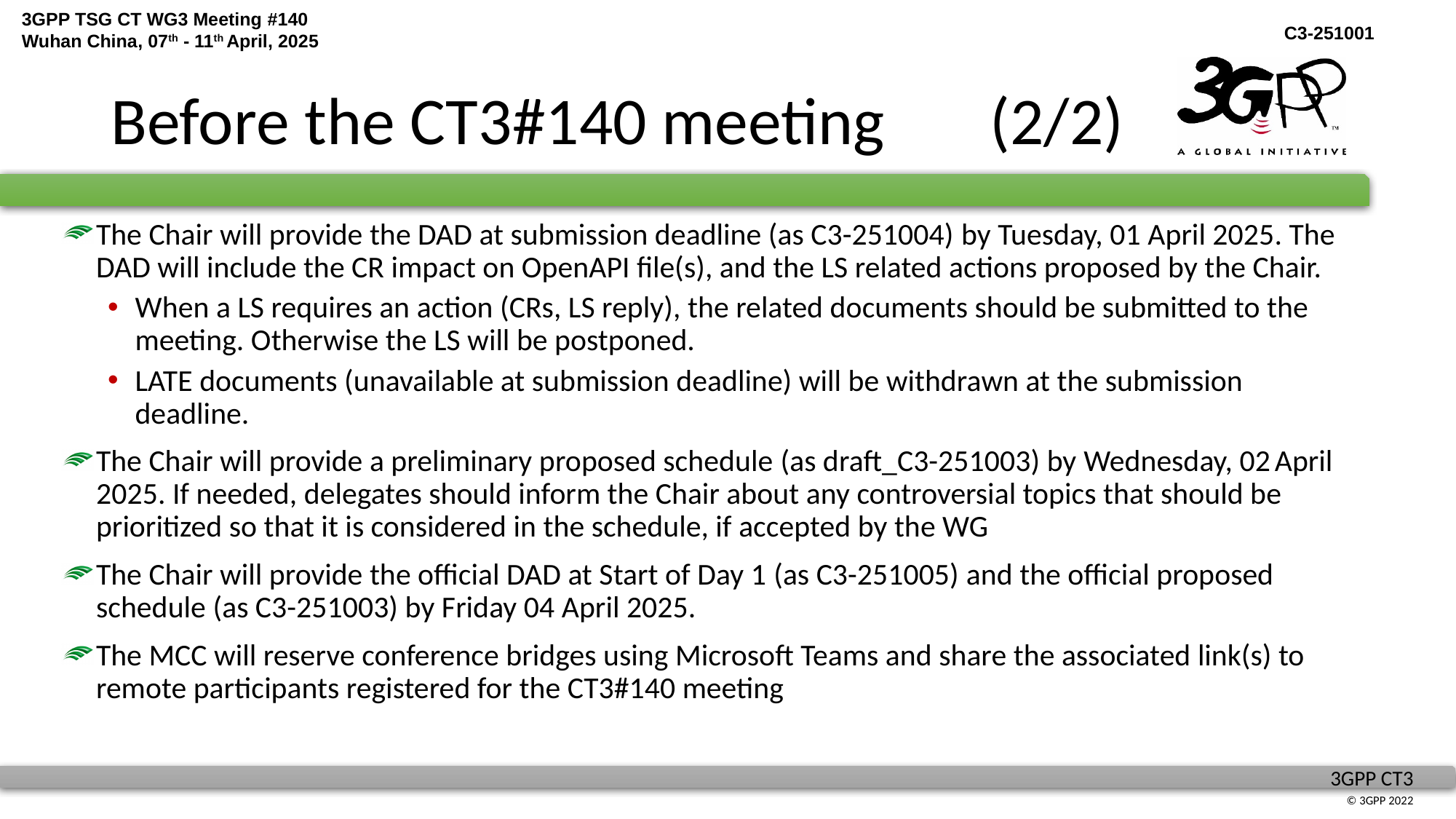

# Before the CT3#140 meeting       (2/2)
The Chair will provide the DAD at submission deadline (as C3-251004) by Tuesday, 01 April 2025. The DAD will include the CR impact on OpenAPI file(s), and the LS related actions proposed by the Chair.
When a LS requires an action (CRs, LS reply), the related documents should be submitted to the meeting. Otherwise the LS will be postponed.
LATE documents (unavailable at submission deadline) will be withdrawn at the submission deadline.
The Chair will provide a preliminary proposed schedule (as draft_C3-251003) by Wednesday, 02 April 2025. If needed, delegates should inform the Chair about any controversial topics that should be prioritized so that it is considered in the schedule, if accepted by the WG
The Chair will provide the official DAD at Start of Day 1 (as C3-251005) and the official proposed schedule (as C3-251003) by Friday 04 April 2025.
The MCC will reserve conference bridges using Microsoft Teams and share the associated link(s) to remote participants registered for the CT3#140 meeting